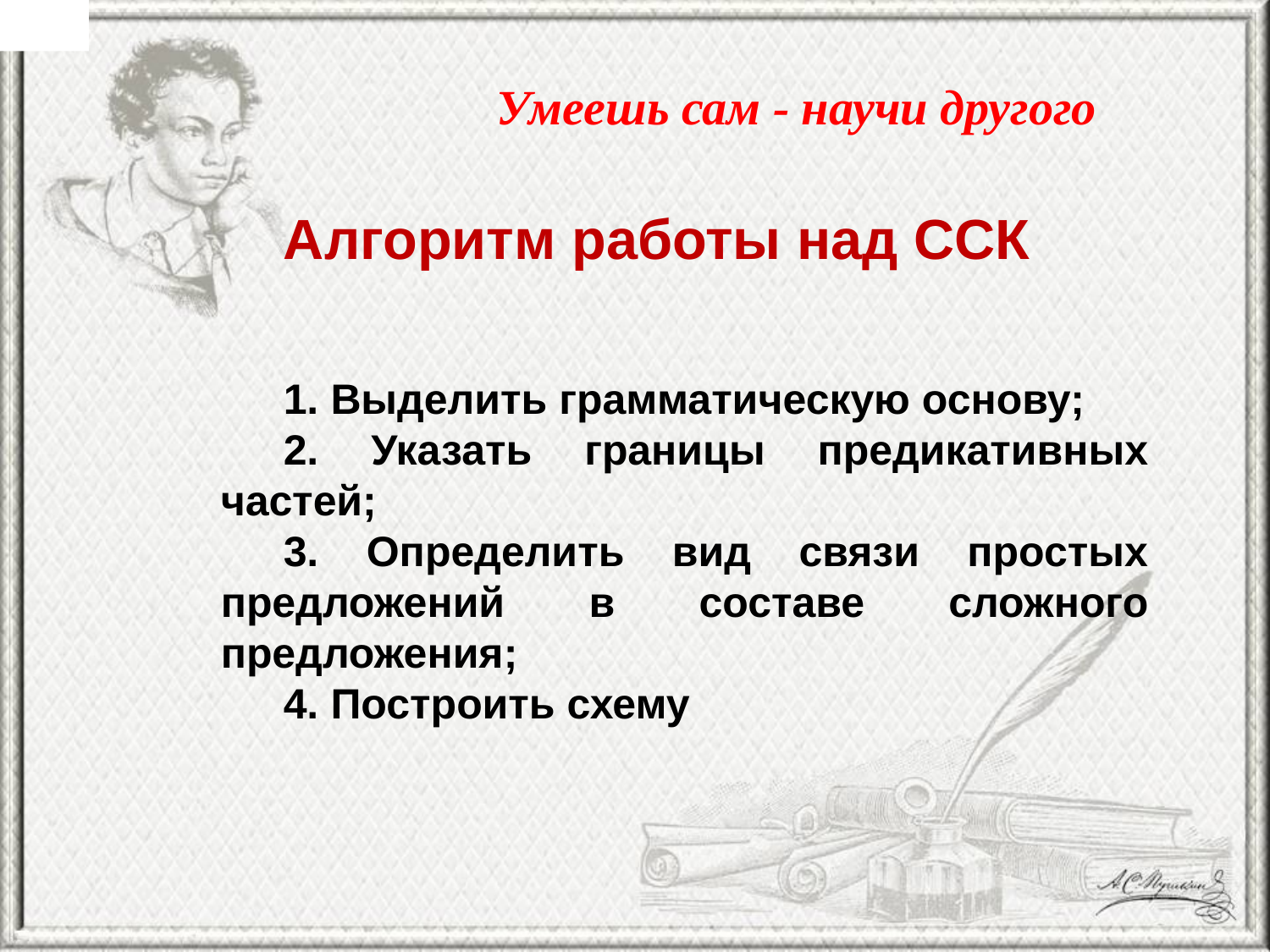

Умеешь сам - научи другого

Алгоритм работы над ССК

1. Выделить грамматическую основу;
2. Указать границы предикативных частей;
3. Определить вид связи простых предложений в составе сложного предложения;
4. Построить схему